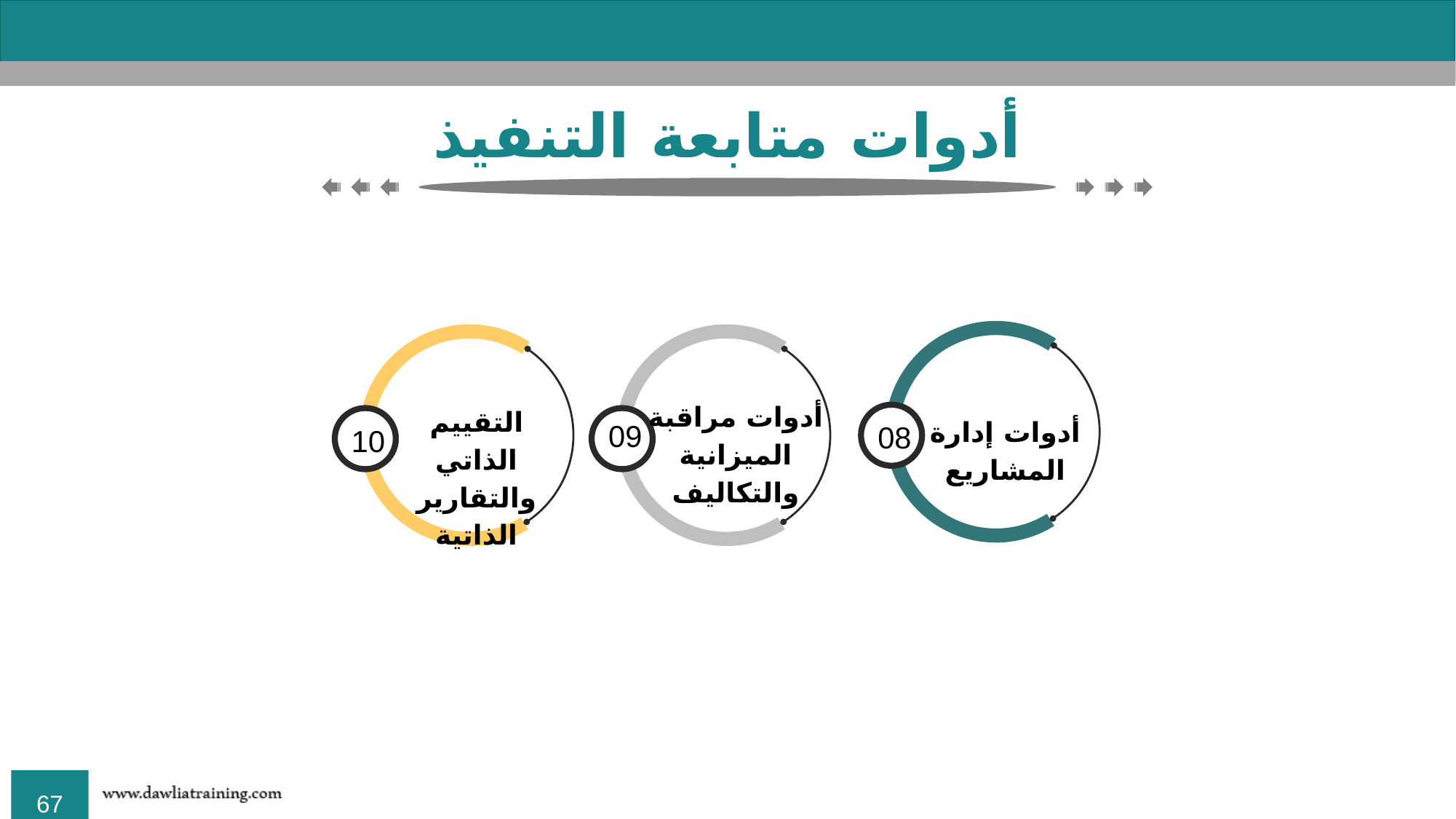

أدوات متابعة التنفيذ

08
أدوات إدارة المشاريع

10
التقييم الذاتي والتقارير الذاتية

09
أدوات مراقبة الميزانية والتكاليف